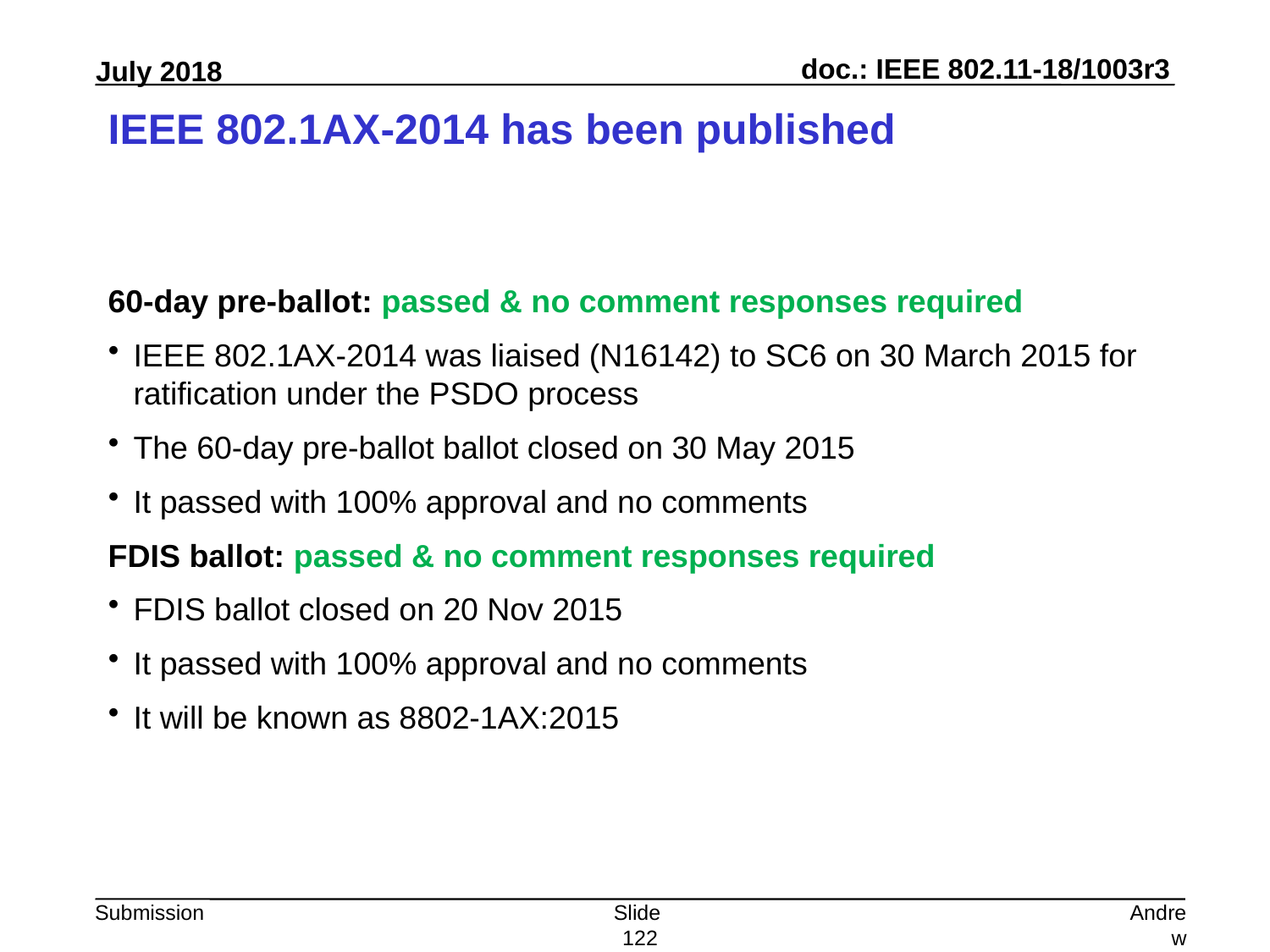

# IEEE 802.1AX-2014 has been published
60-day pre-ballot: passed & no comment responses required
IEEE 802.1AX-2014 was liaised (N16142) to SC6 on 30 March 2015 for ratification under the PSDO process
The 60-day pre-ballot ballot closed on 30 May 2015
It passed with 100% approval and no comments
FDIS ballot: passed & no comment responses required
FDIS ballot closed on 20 Nov 2015
It passed with 100% approval and no comments
It will be known as 8802-1AX:2015
Slide 122
Andrew Myles, Cisco